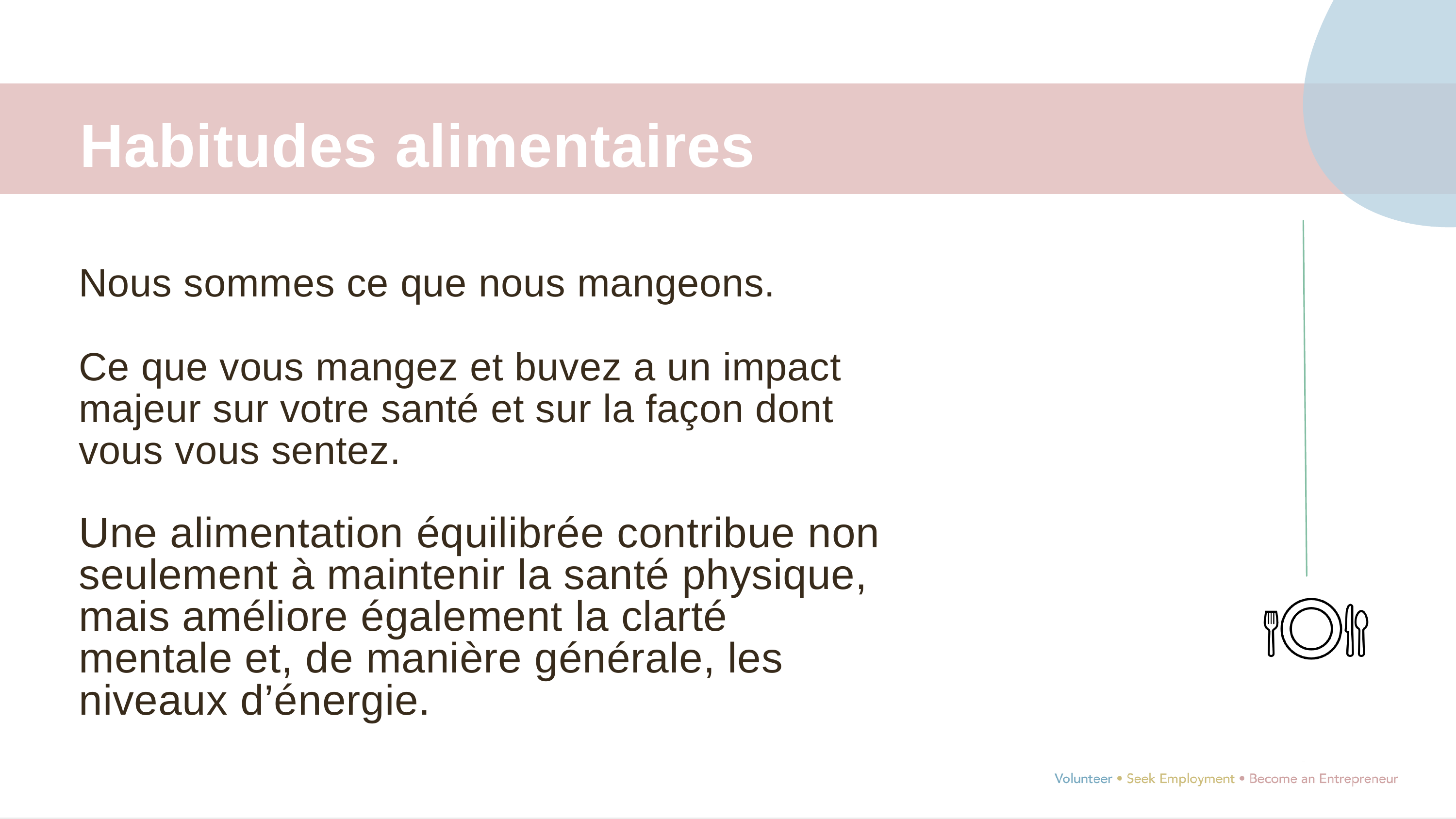

Habitudes alimentaires

Nous sommes ce que nous mangeons.

Ce que vous mangez et buvez a un impact majeur sur votre santé et sur la façon dont vous vous sentez.

Une alimentation équilibrée contribue non seulement à maintenir la santé physique, mais améliore également la clarté mentale et, de manière générale, les niveaux d’énergie.